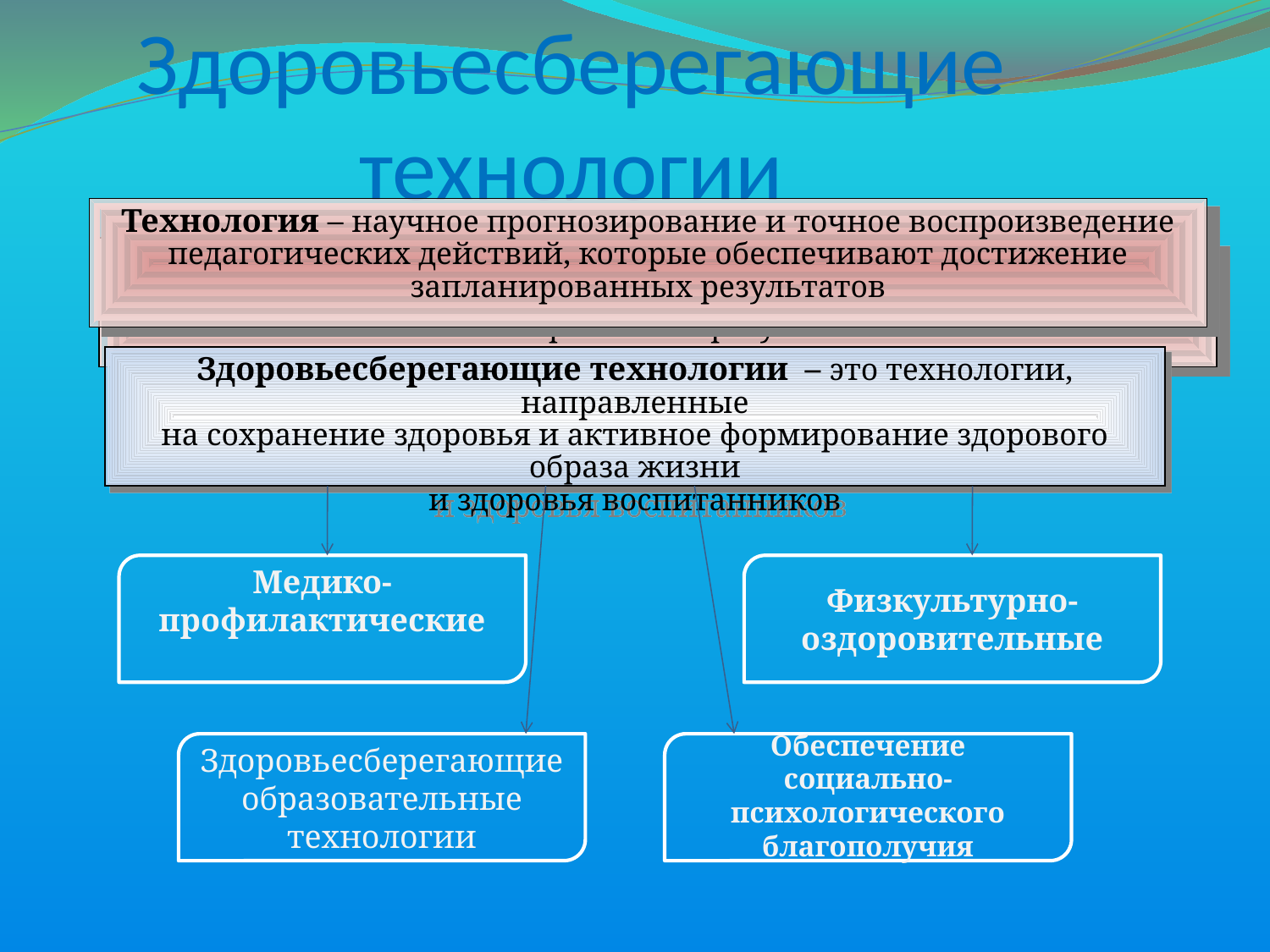

Здоровьесберегающие технологии
Технология – научное прогнозирование и точное воспроизведение педагогических действий, которые обеспечивают достижение запланированных результатов
Технология – научное прогнозирование и точное воспроизведение педагогических действий, которые обеспечивают достижение запланированных результатов
Здоровьесберегающие технологии  – это технологии, направленные
на сохранение здоровья и активное формирование здорового образа жизни
и здоровья воспитанников
Медико-профилактические

Физкультурно-оздоровительные
Здоровьесберегающие образовательные технологии

Обеспечение социально-психологического благополучия